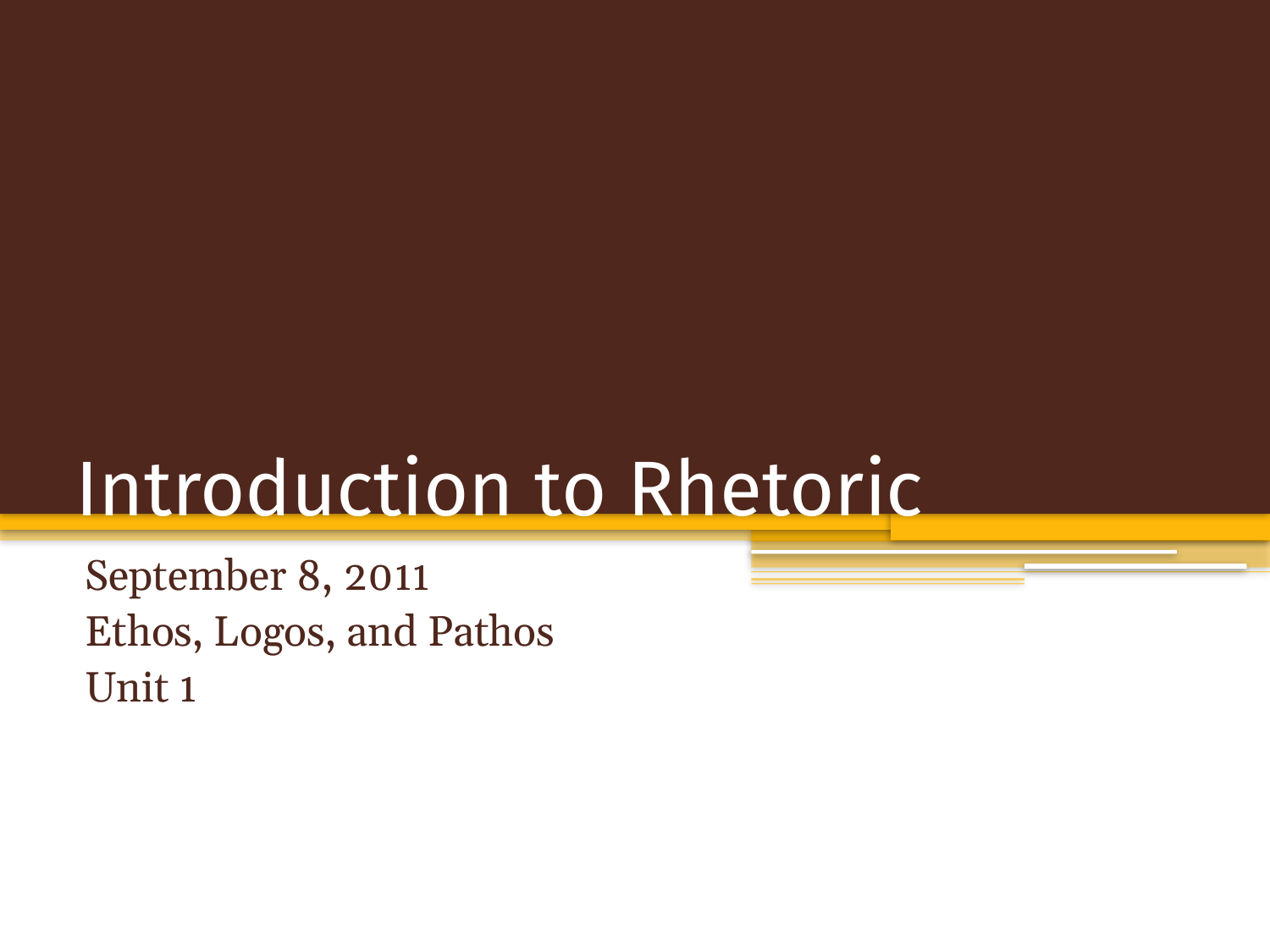

# Introduction to Rhetoric
September 8, 2011
Ethos, Logos, and Pathos
Unit 1